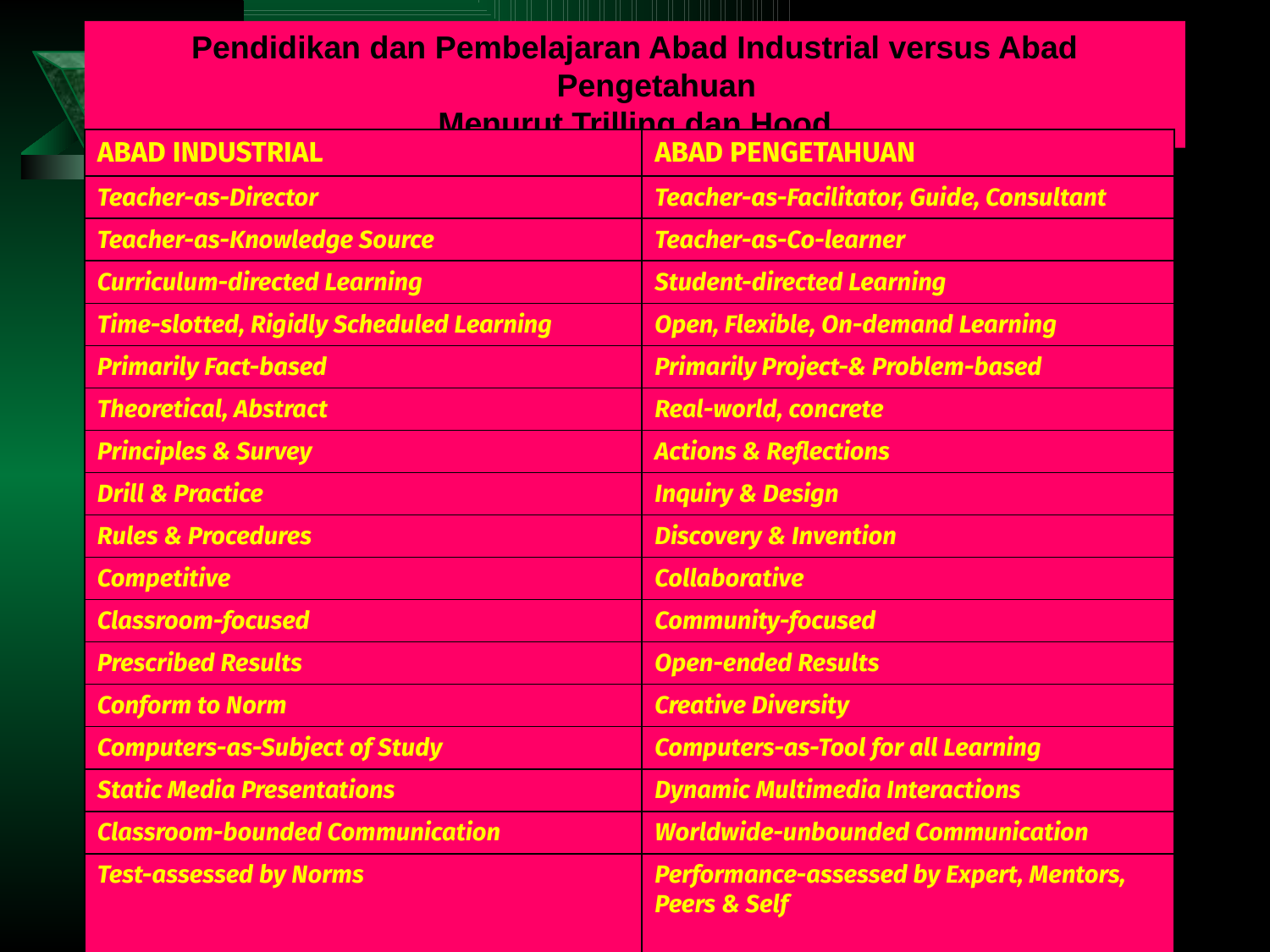

Pendidikan dan Pembelajaran Abad Industrial versus Abad Pengetahuan
Menurut Trilling dan Hood
| ABAD INDUSTRIAL | ABAD PENGETAHUAN |
| --- | --- |
| Teacher-as-Director | Teacher-as-Facilitator, Guide, Consultant |
| Teacher-as-Knowledge Source | Teacher-as-Co-learner |
| Curriculum-directed Learning | Student-directed Learning |
| Time-slotted, Rigidly Scheduled Learning | Open, Flexible, On-demand Learning |
| Primarily Fact-based | Primarily Project-& Problem-based |
| Theoretical, Abstract | Real-world, concrete |
| Principles & Survey | Actions & Reflections |
| Drill & Practice | Inquiry & Design |
| Rules & Procedures | Discovery & Invention |
| Competitive | Collaborative |
| Classroom-focused | Community-focused |
| Prescribed Results | Open-ended Results |
| Conform to Norm | Creative Diversity |
| Computers-as-Subject of Study | Computers-as-Tool for all Learning |
| Static Media Presentations | Dynamic Multimedia Interactions |
| Classroom-bounded Communication | Worldwide-unbounded Communication |
| Test-assessed by Norms | Performance-assessed by Expert, Mentors, Peers & Self |